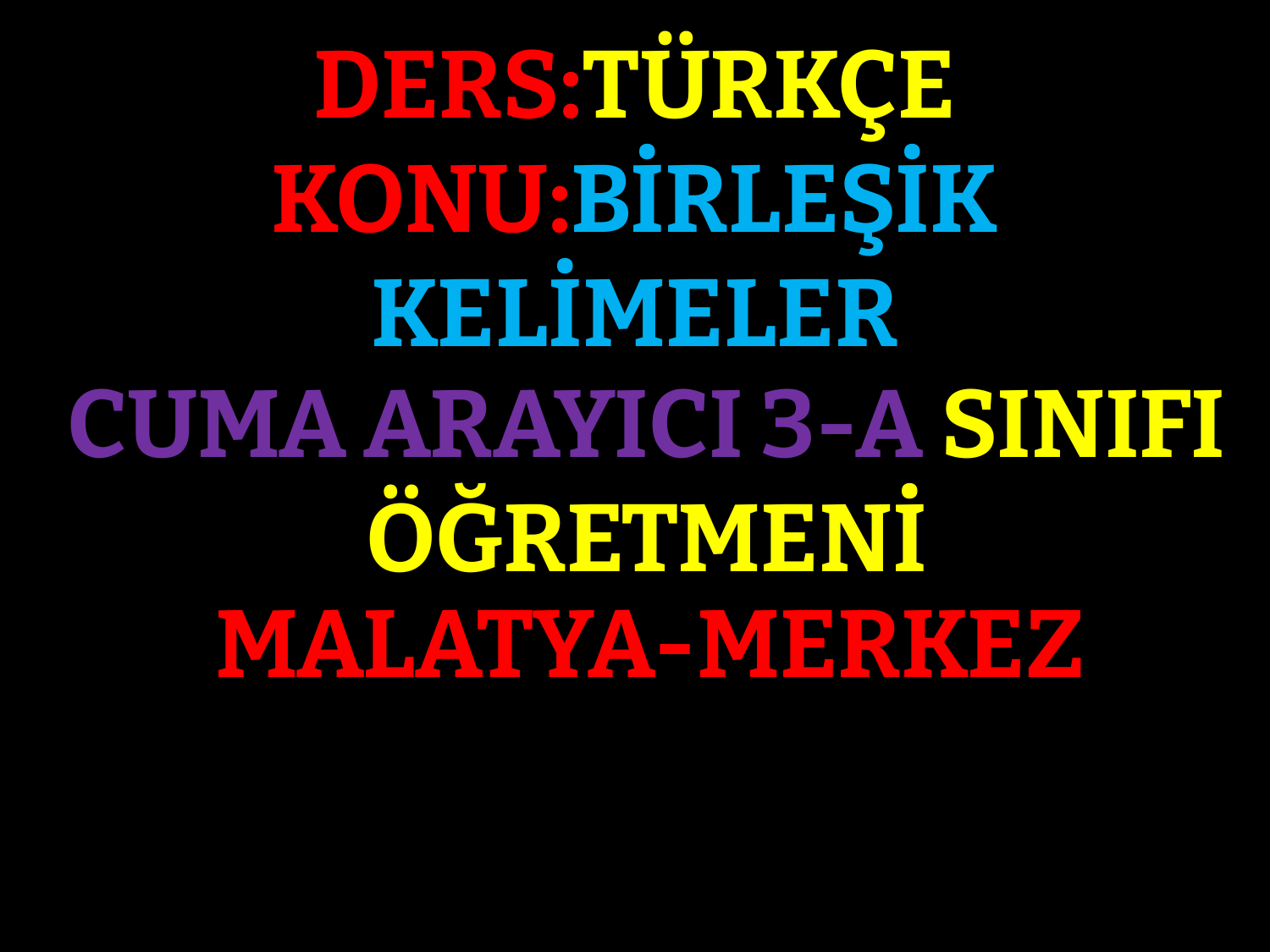

DERS:TÜRKÇE
KONU:BİRLEŞİK KELİMELER
#
CUMA ARAYICI 3-A SINIFI ÖĞRETMENİ
MALATYA-MERKEZ